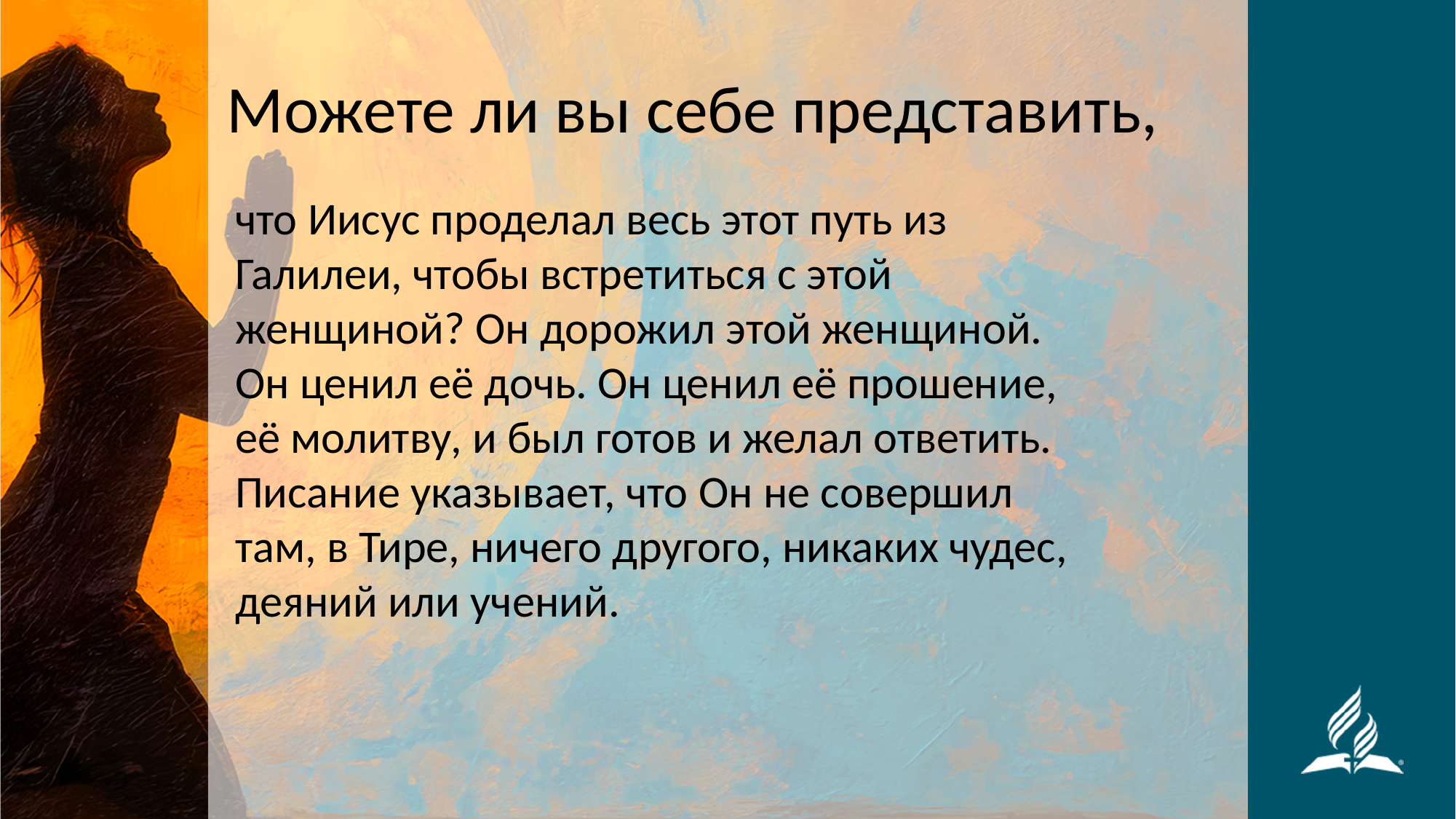

# Можете ли вы себе представить,
что Иисус проделал весь этот путь из Галилеи, чтобы встретиться с этой женщиной? Он дорожил этой женщиной. Он ценил её дочь. Он ценил её прошение, её молитву, и был готов и желал ответить. Писание указывает, что Он не совершил там, в Тире, ничего другого, никаких чудес, деяний или учений.